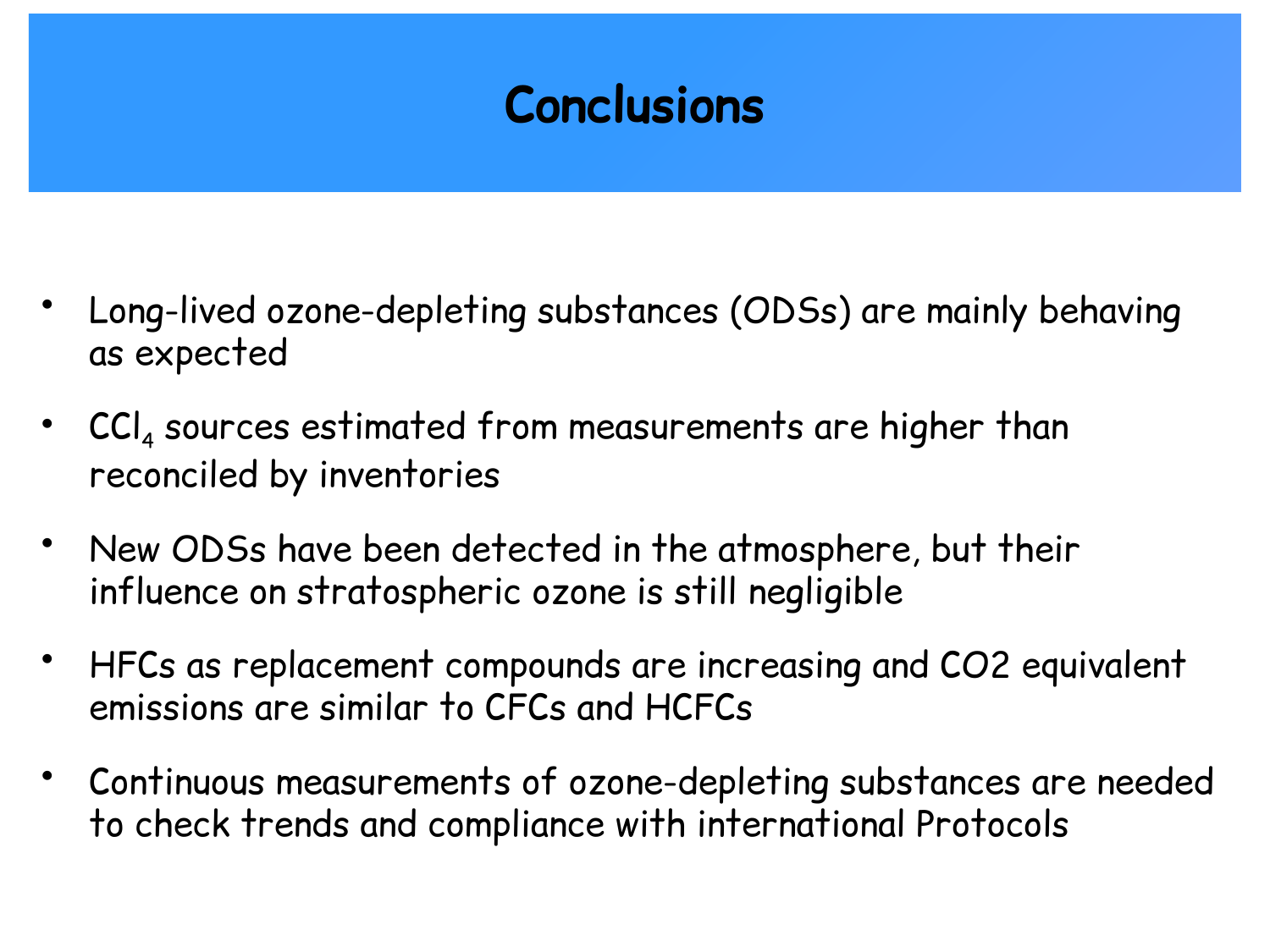

Conclusions
Long-lived ozone-depleting substances (ODSs) are mainly behaving as expected
CCl4 sources estimated from measurements are higher than reconciled by inventories
New ODSs have been detected in the atmosphere, but their influence on stratospheric ozone is still negligible
HFCs as replacement compounds are increasing and CO2 equivalent emissions are similar to CFCs and HCFCs
Continuous measurements of ozone-depleting substances are needed to check trends and compliance with international Protocols